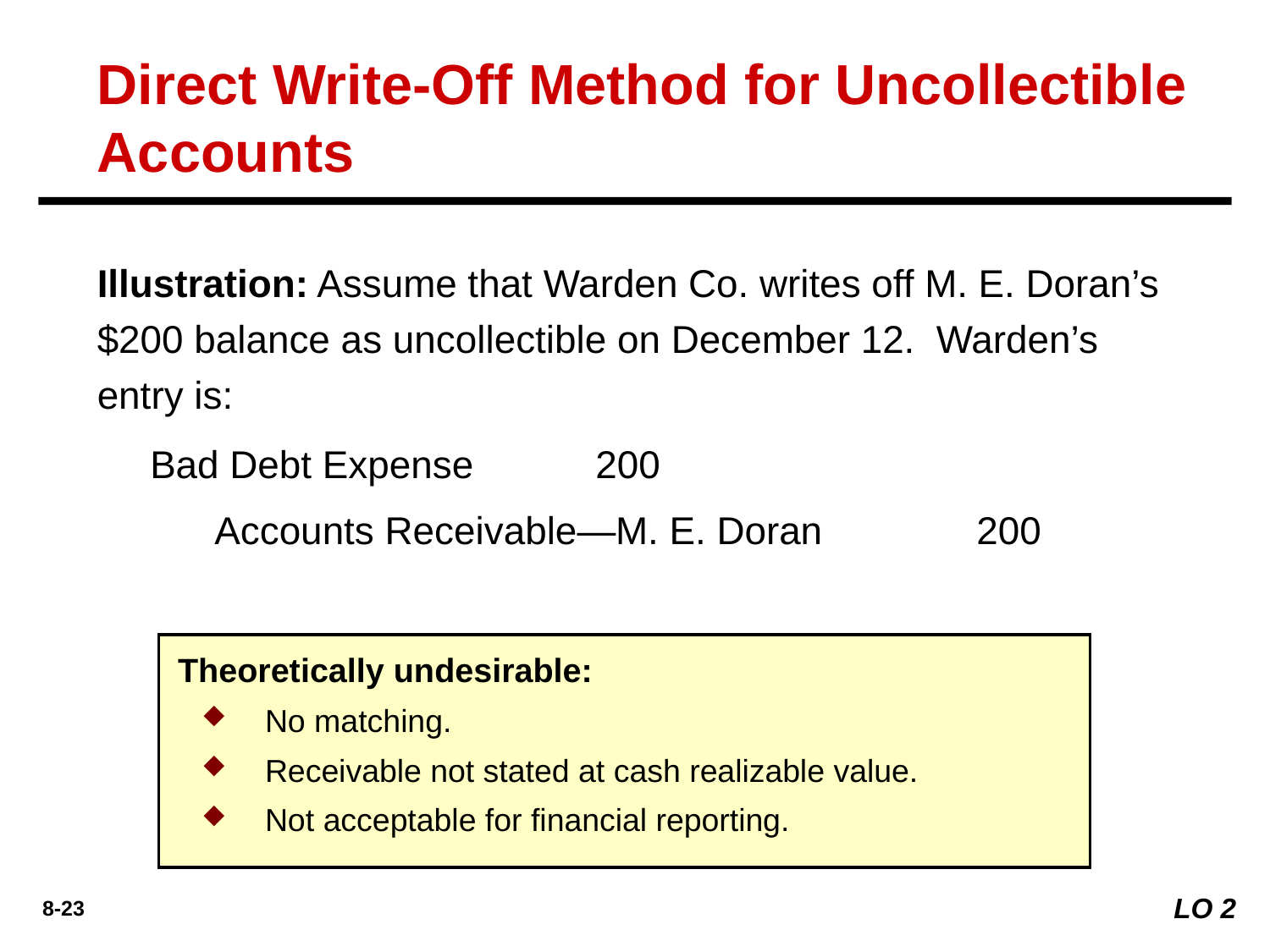

Direct Write-Off Method for Uncollectible Accounts

Illustration: Assume that Warden Co. writes off M. E. Doran’s $200 balance as uncollectible on December 12.  Warden’s entry is:
Bad Debt Expense 	200
	Accounts Receivable—M. E. Doran 		200
Theoretically undesirable:
No matching.
Receivable not stated at cash realizable value.
Not acceptable for financial reporting.
LO 2